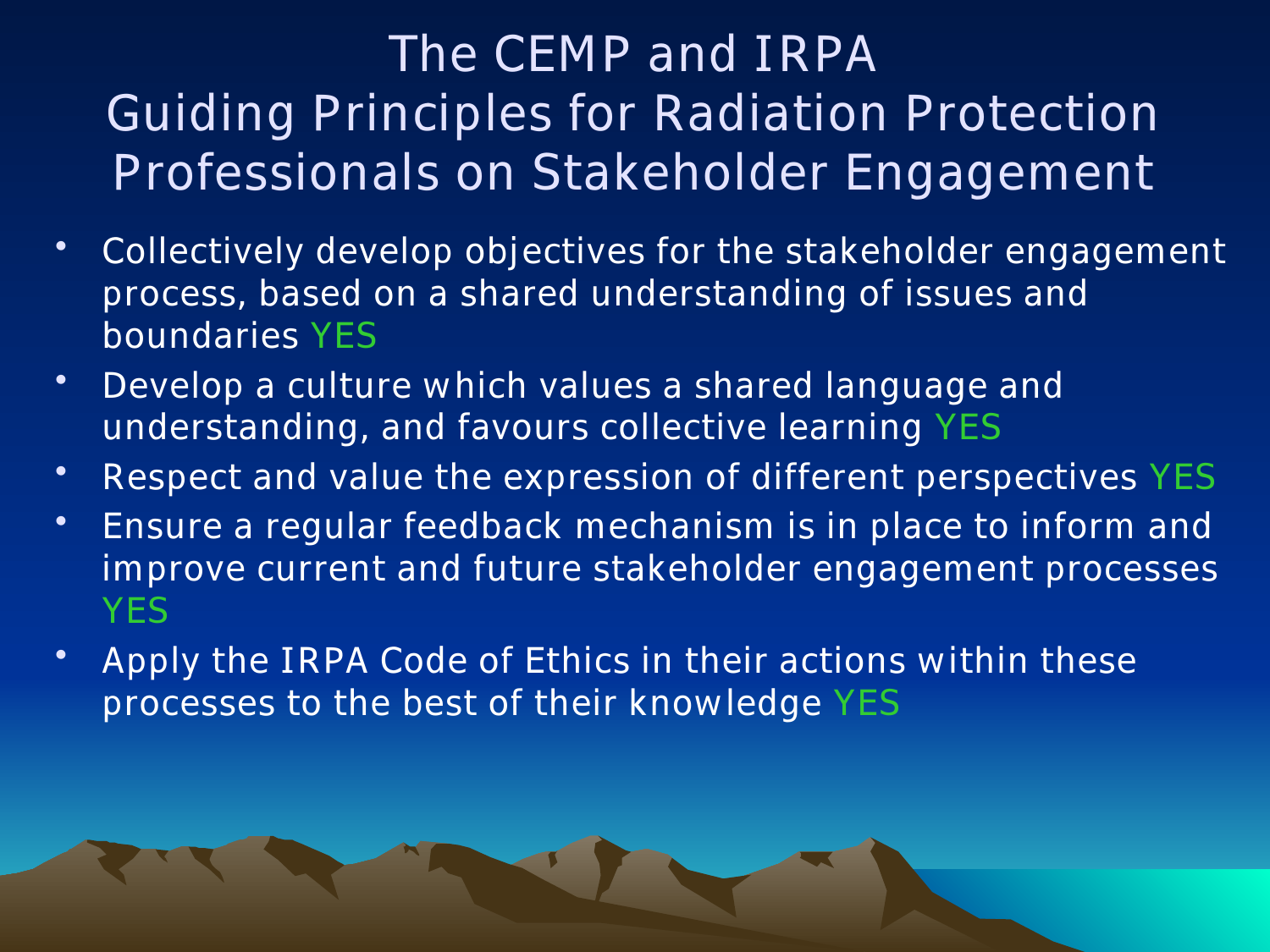

# The CEMP and IRPA Guiding Principles for Radiation Protection Professionals on Stakeholder Engagement
Collectively develop objectives for the stakeholder engagement process, based on a shared understanding of issues and boundaries YES
Develop a culture which values a shared language and understanding, and favours collective learning YES
Respect and value the expression of different perspectives YES
Ensure a regular feedback mechanism is in place to inform and improve current and future stakeholder engagement processes YES
Apply the IRPA Code of Ethics in their actions within these processes to the best of their knowledge YES